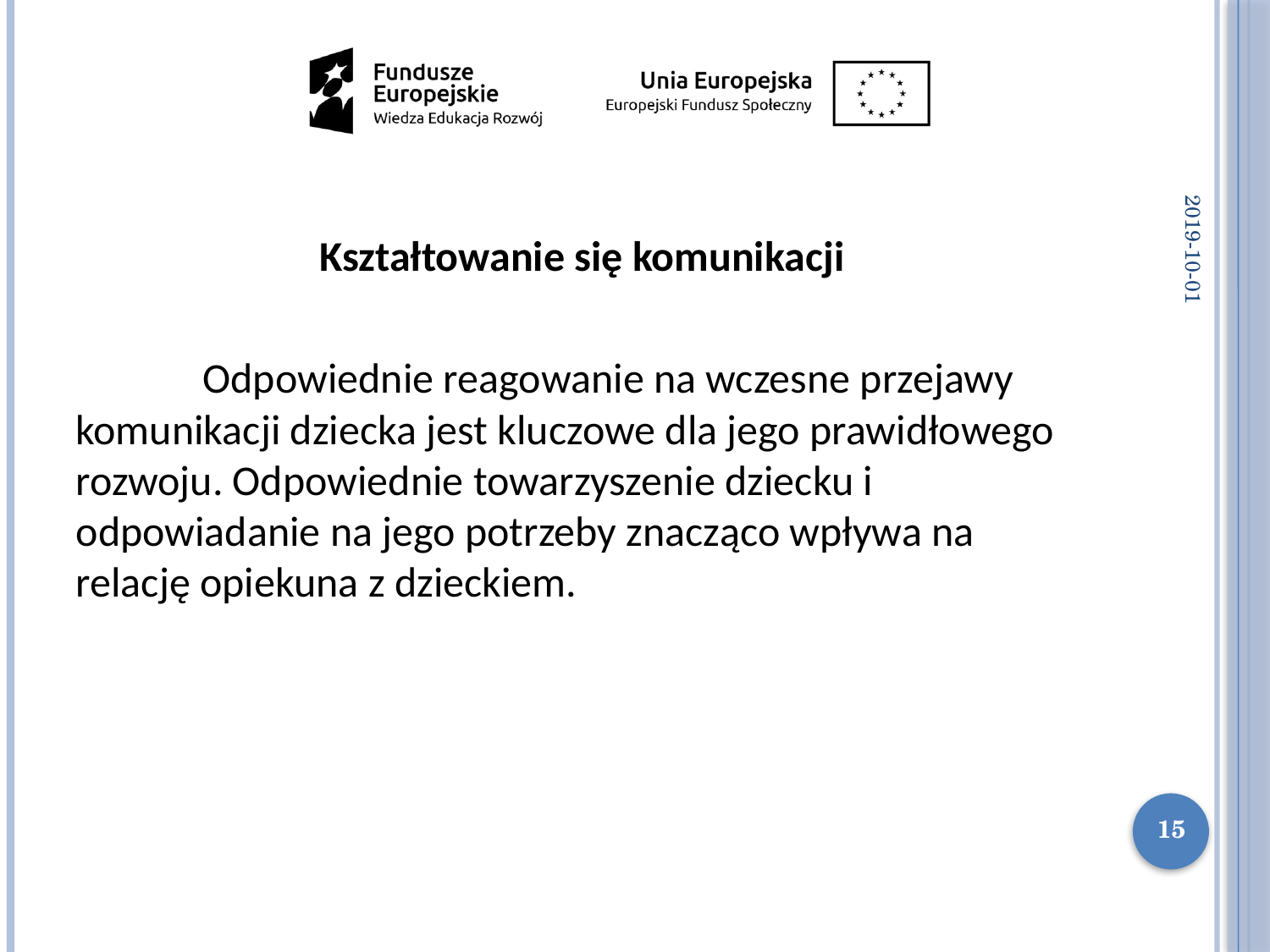

2019-10-01
Kształtowanie się komunikacji

	Odpowiednie reagowanie na wczesne przejawy komunikacji dziecka jest kluczowe dla jego prawidłowego rozwoju. Odpowiednie towarzyszenie dziecku i odpowiadanie na jego potrzeby znacząco wpływa na relację opiekuna z dzieckiem.

15